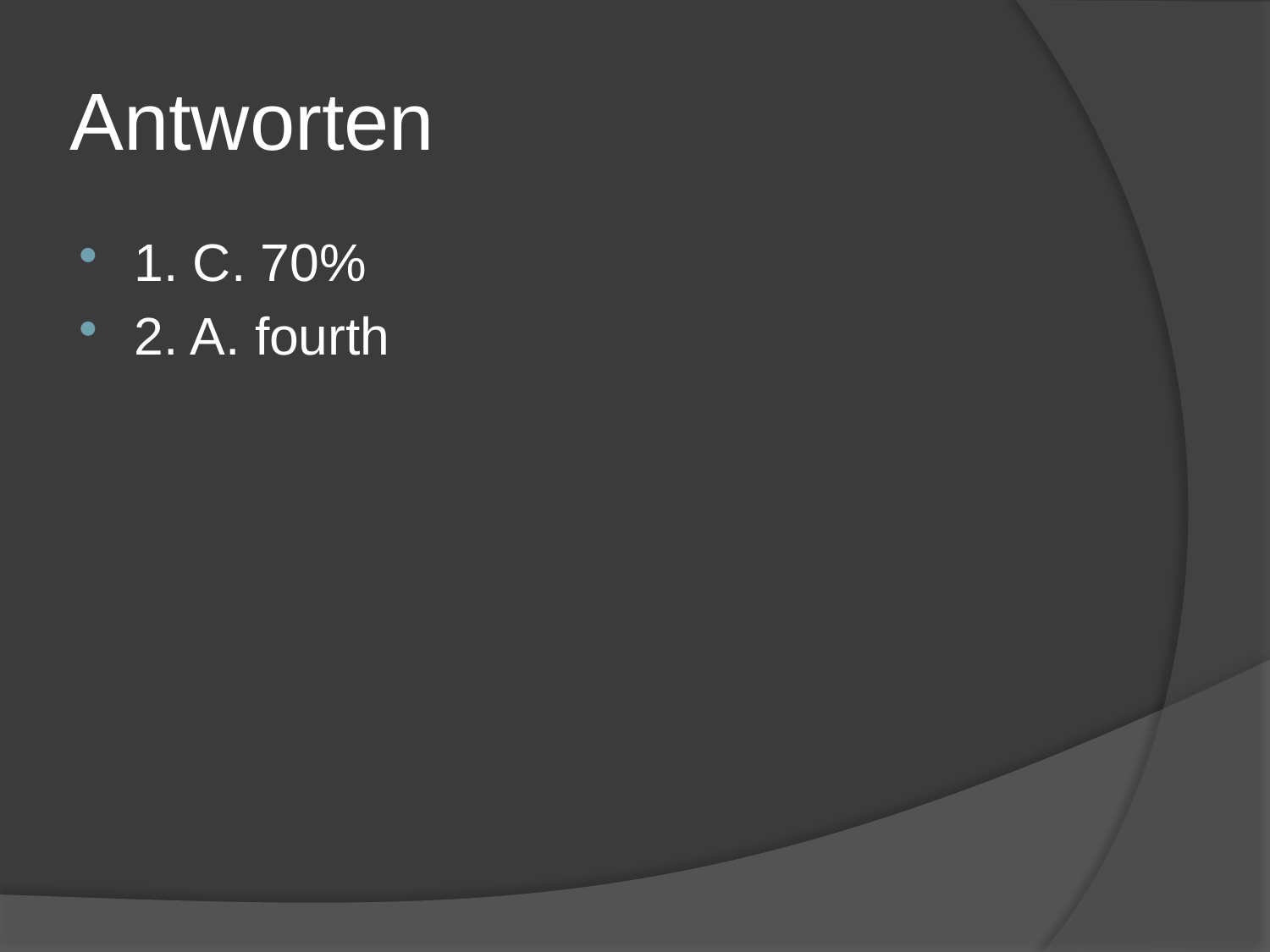

# Antworten
1. C. 70%
2. A. fourth